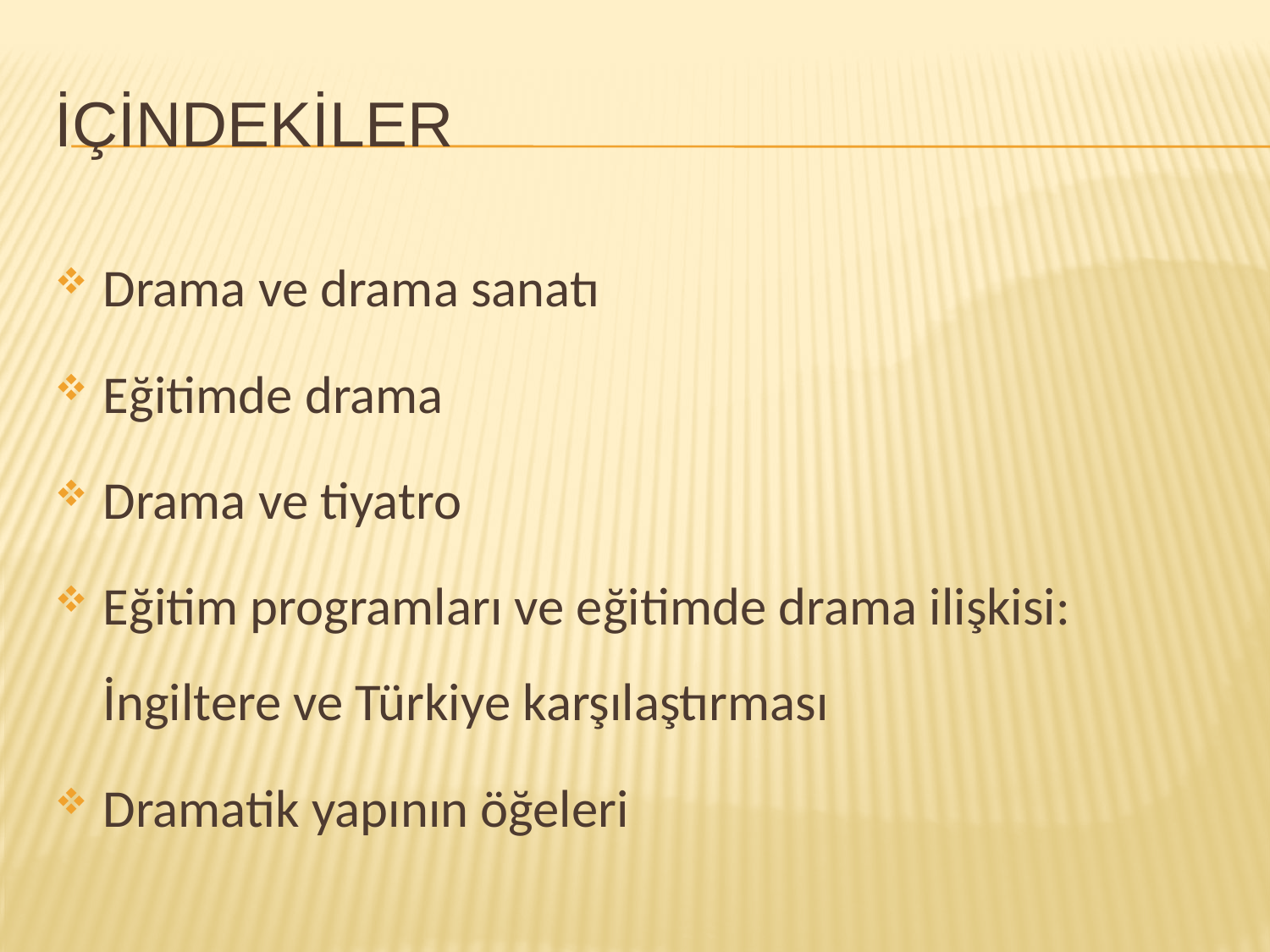

# İÇİNDEKİLER
Drama ve drama sanatı
Eğitimde drama
Drama ve tiyatro
Eğitim programları ve eğitimde drama ilişkisi: İngiltere ve Türkiye karşılaştırması
Dramatik yapının öğeleri